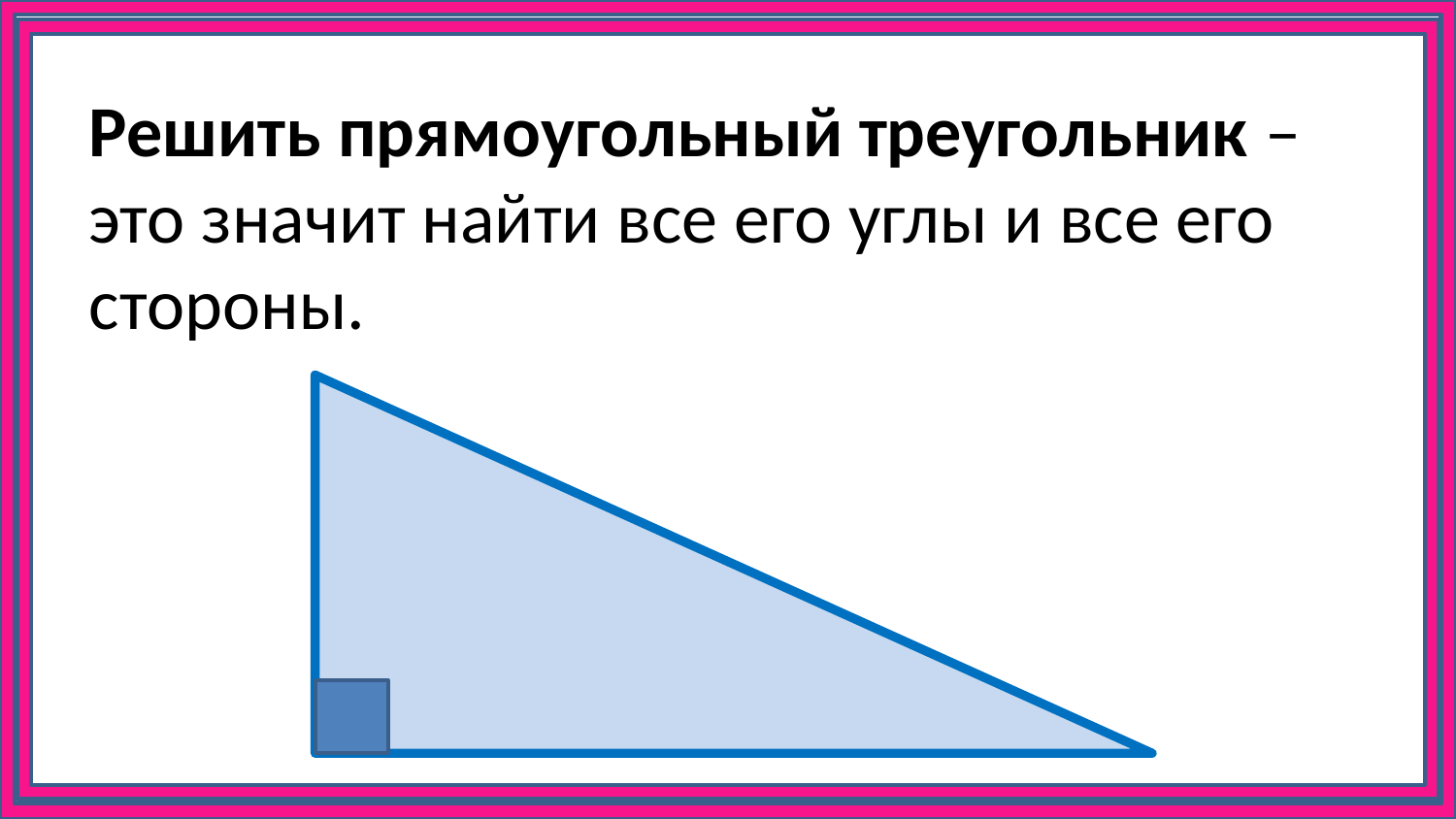

# Решить прямоугольный треугольник – это значит найти все его углы и все его стороны.